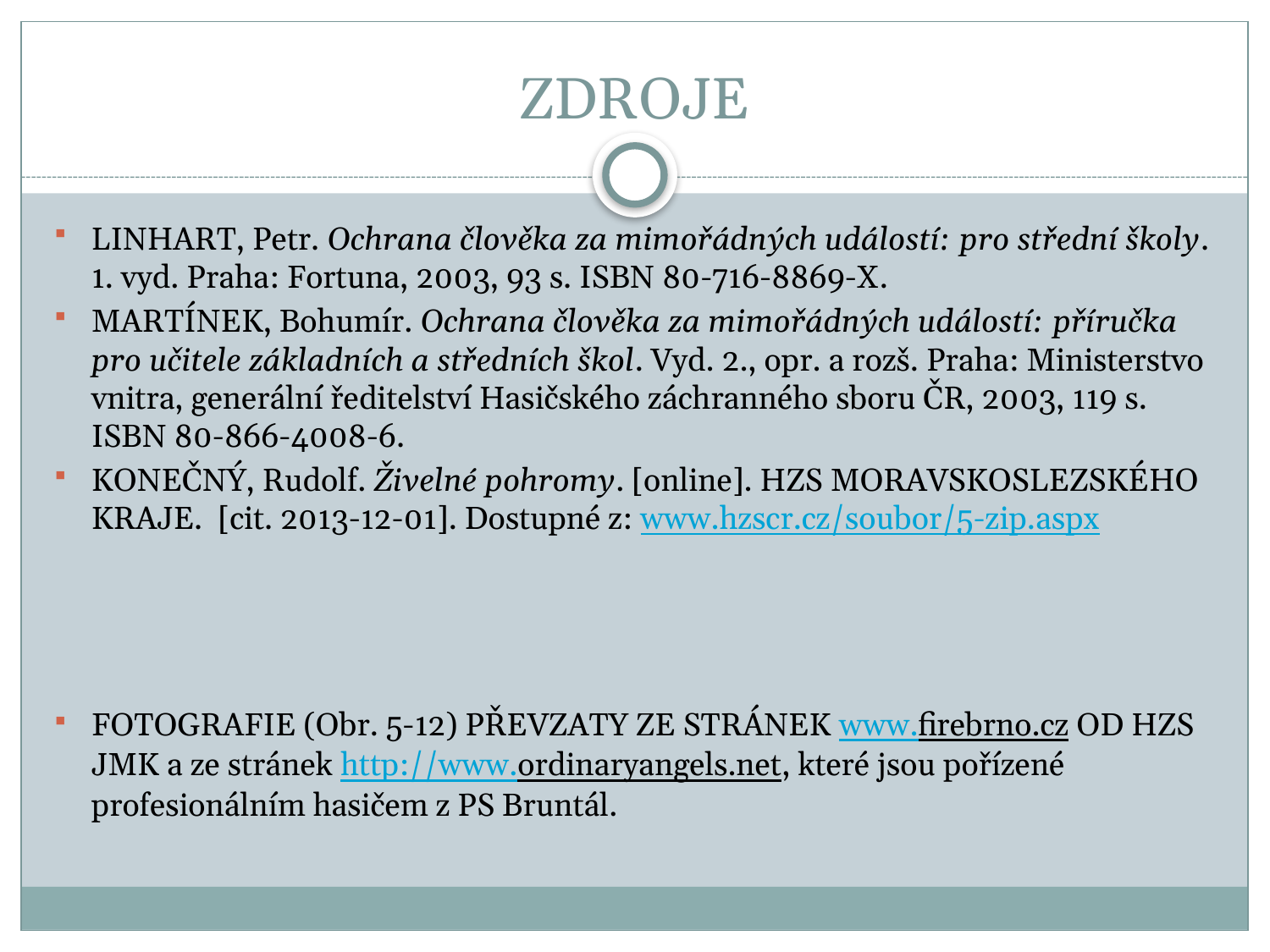

# ZDROJE
LINHART, Petr. Ochrana člověka za mimořádných událostí: pro střední školy. 1. vyd. Praha: Fortuna, 2003, 93 s. ISBN 80-716-8869-X.
MARTÍNEK, Bohumír. Ochrana člověka za mimořádných událostí: příručka pro učitele základních a středních škol. Vyd. 2., opr. a rozš. Praha: Ministerstvo vnitra, generální ředitelství Hasičského záchranného sboru ČR, 2003, 119 s. ISBN 80-866-4008-6.
KONEČNÝ, Rudolf. Živelné pohromy. [online]. HZS MORAVSKOSLEZSKÉHO KRAJE.  [cit. 2013-12-01]. Dostupné z: www.hzscr.cz/soubor/5-zip.aspx

FOTOGRAFIE (Obr. 5-12) PŘEVZATY ZE STRÁNEK www.firebrno.cz OD HZS JMK a ze stránek http://www.ordinaryangels.net, které jsou pořízené profesionálním hasičem z PS Bruntál.